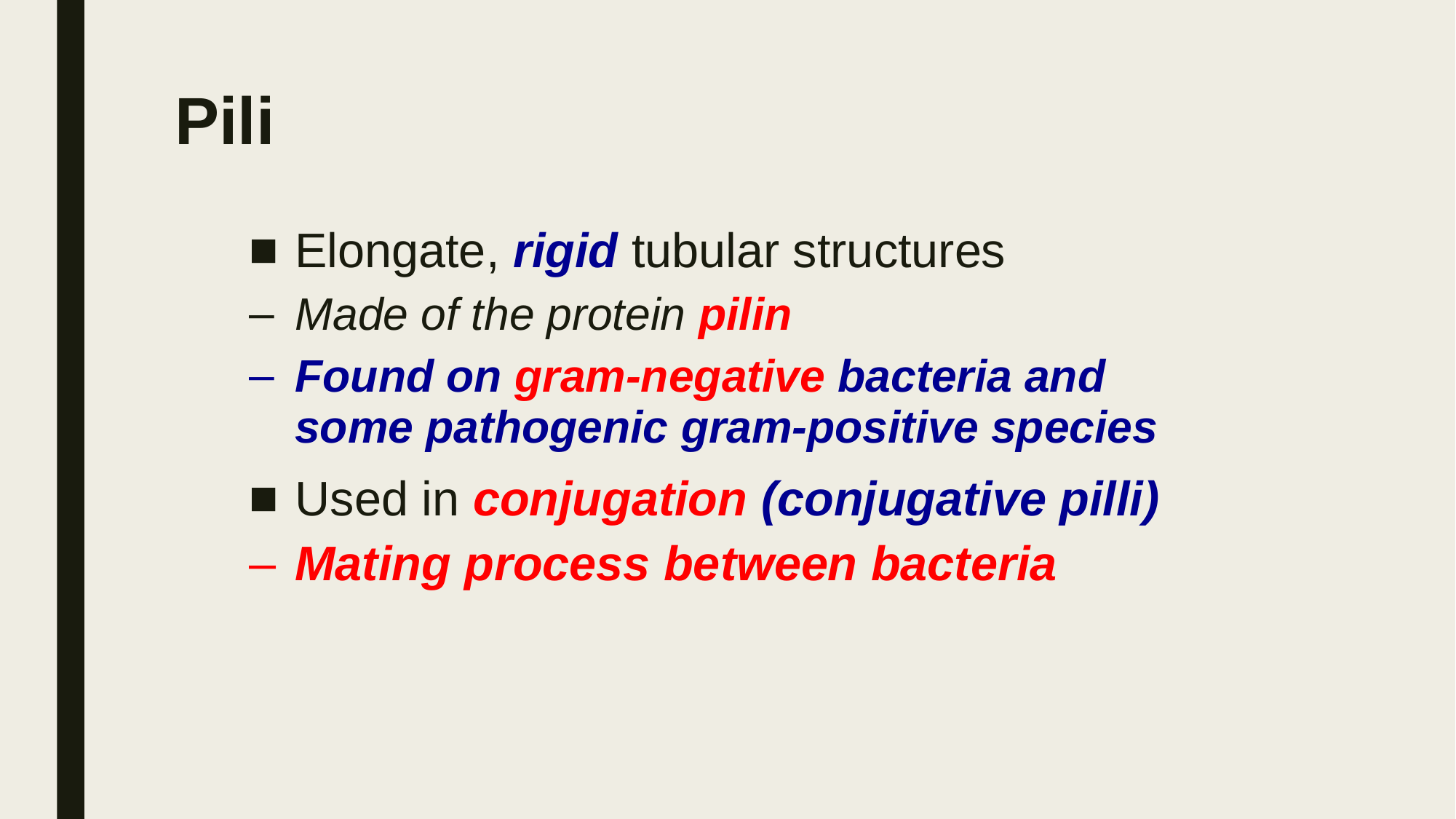

# Pili
Elongate, rigid tubular structures
Made of the protein pilin
Found on gram-negative bacteria and some pathogenic gram-positive species
Used in conjugation (conjugative pilli)
Mating process between bacteria